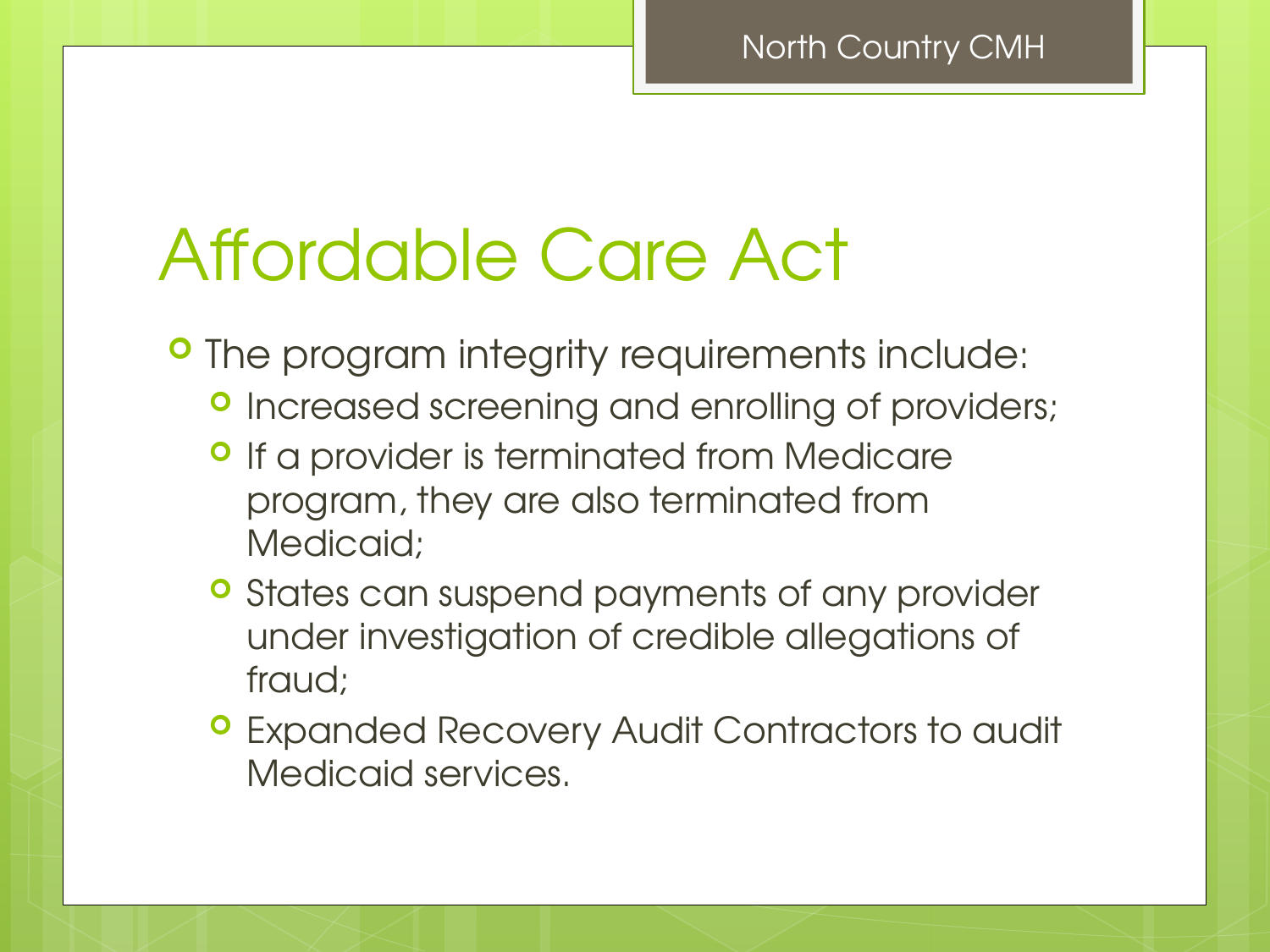

# Affordable Care Act
The program integrity requirements include:
Increased screening and enrolling of providers;
If a provider is terminated from Medicare program, they are also terminated from Medicaid;
States can suspend payments of any provider under investigation of credible allegations of fraud;
Expanded Recovery Audit Contractors to audit Medicaid services.